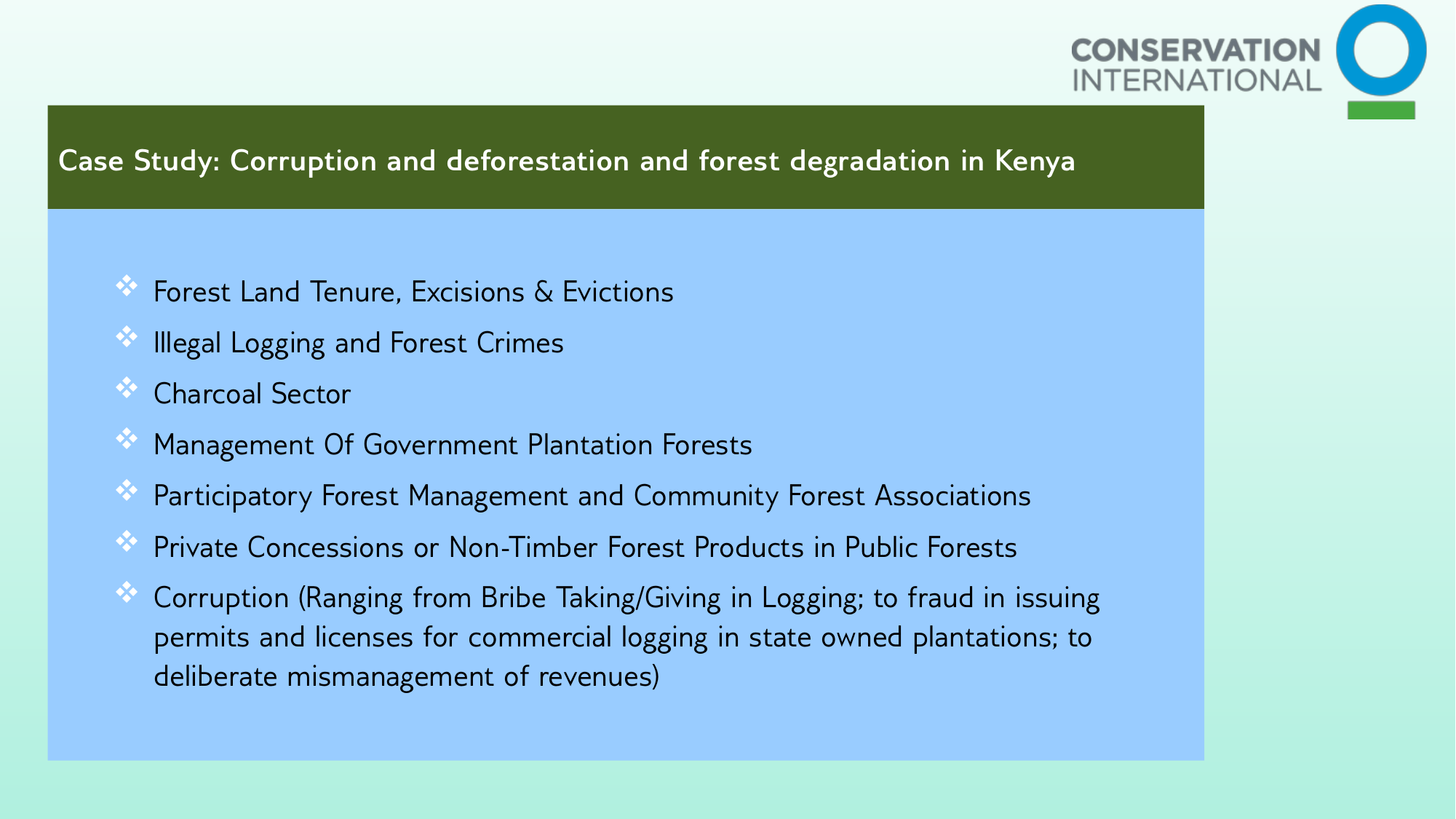

Case Study: Corruption and deforestation and forest degradation in Kenya

Forest Land Tenure, Excisions & Evictions
Illegal Logging and Forest Crimes
Charcoal Sector
Management Of Government Plantation Forests
Participatory Forest Management and Community Forest Associations
Private Concessions or Non-Timber Forest Products in Public Forests
Corruption (Ranging from Bribe Taking/Giving in Logging; to fraud in issuing permits and licenses for commercial logging in state owned plantations; to deliberate mismanagement of revenues)